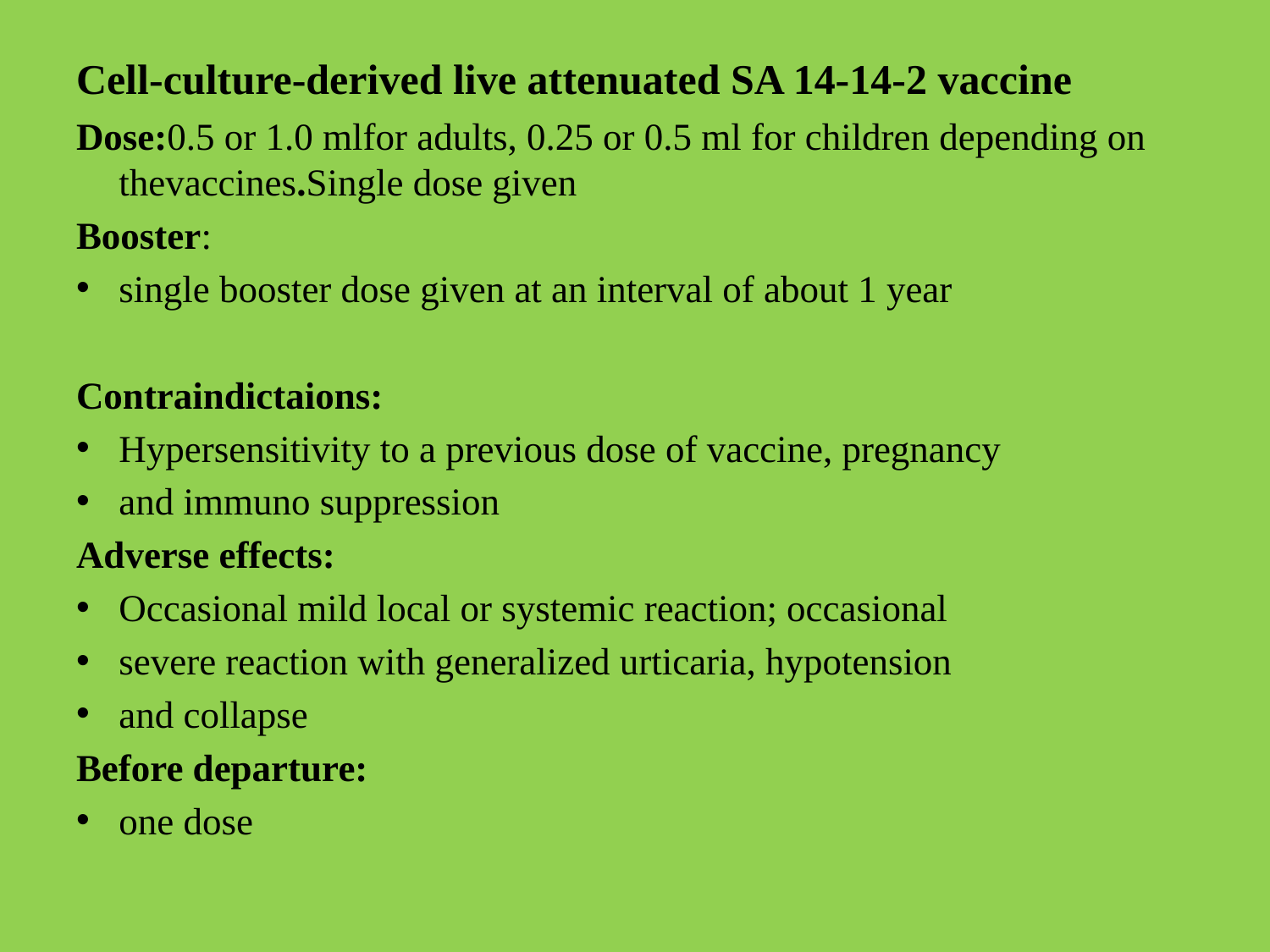

# Cell-culture-derived live attenuated SA 14-14-2 vaccine
Dose:0.5 or 1.0 mlfor adults, 0.25 or 0.5 ml for children depending on thevaccines.Single dose given
Booster:
single booster dose given at an interval of about 1 year

Contraindictaions:
Hypersensitivity to a previous dose of vaccine, pregnancy
and immuno suppression
Adverse effects:
Occasional mild local or systemic reaction; occasional
severe reaction with generalized urticaria, hypotension
and collapse
Before departure:
one dose